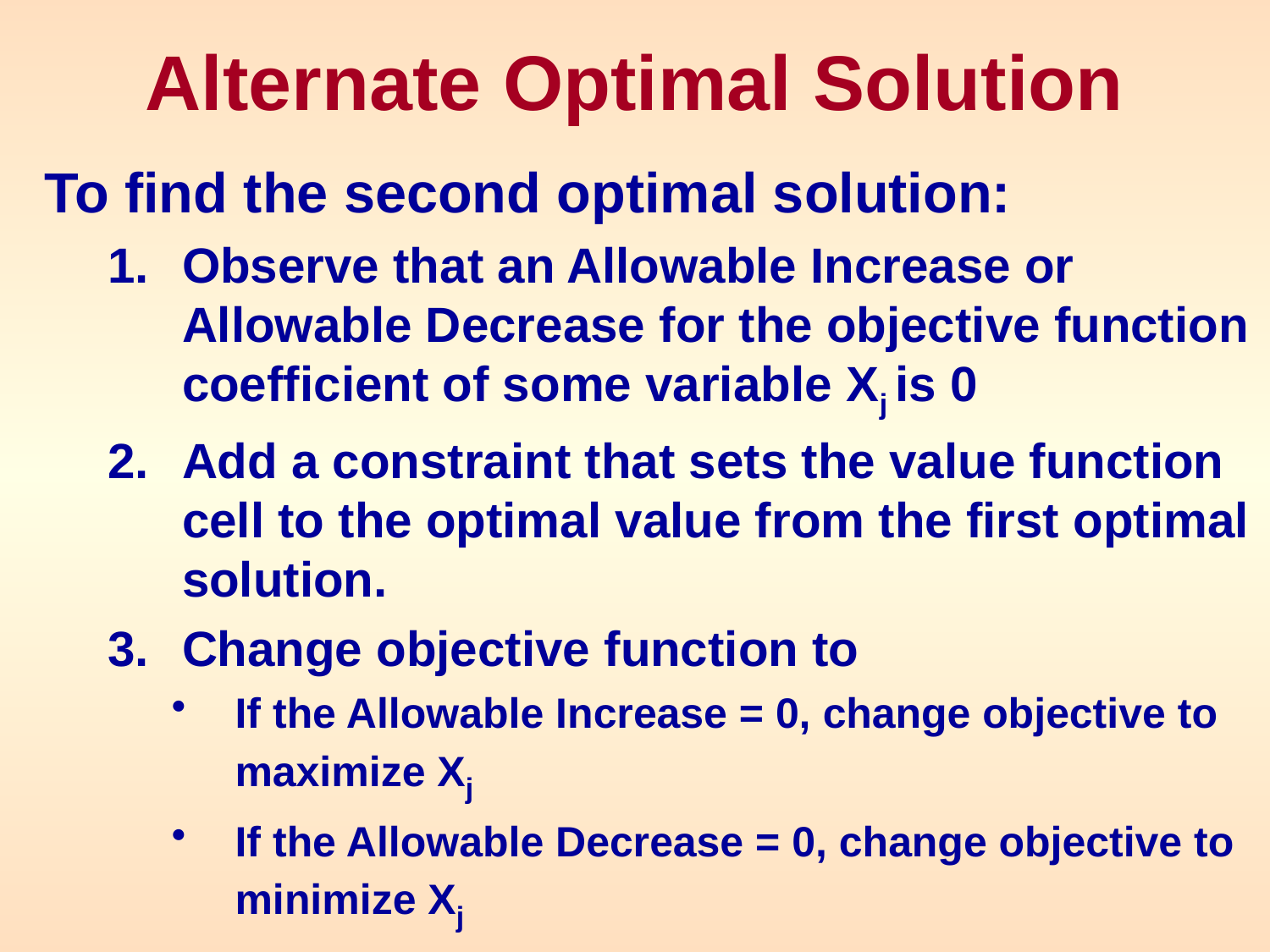

# Alternate Optimal Solution
To find the second optimal solution:
Observe that an Allowable Increase or Allowable Decrease for the objective function coefficient of some variable Xj is 0
Add a constraint that sets the value function cell to the optimal value from the first optimal solution.
Change objective function to
If the Allowable Increase = 0, change objective to maximize Xj
If the Allowable Decrease = 0, change objective to minimize Xj